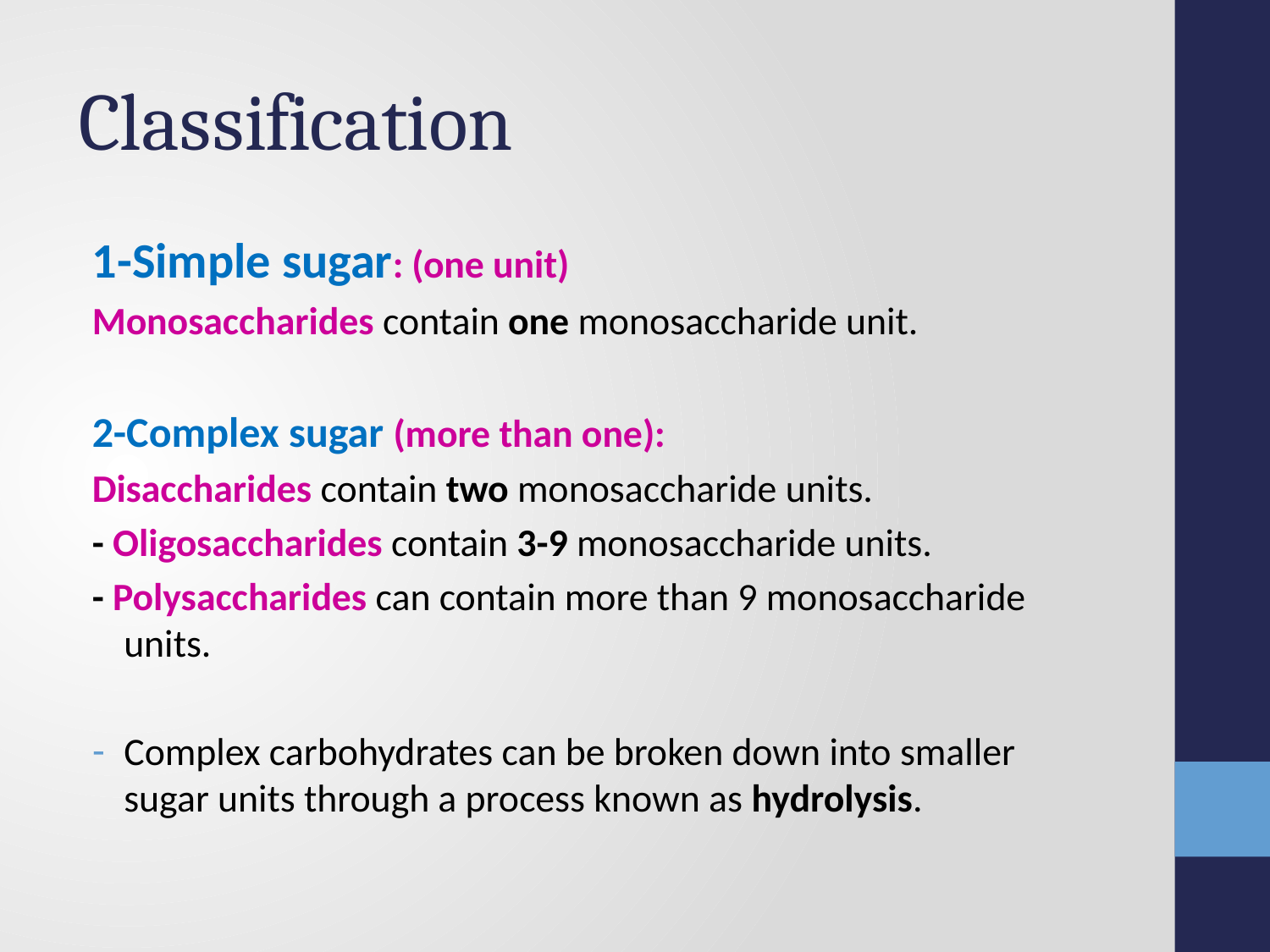

# Classification
1-Simple sugar: (one unit)
Monosaccharides contain one monosaccharide unit.

2-Complex sugar (more than one):
Disaccharides contain two monosaccharide units.
- Oligosaccharides contain 3-9 monosaccharide units.
- Polysaccharides can contain more than 9 monosaccharide units.

Complex carbohydrates can be broken down into smaller sugar units through a process known as hydrolysis.